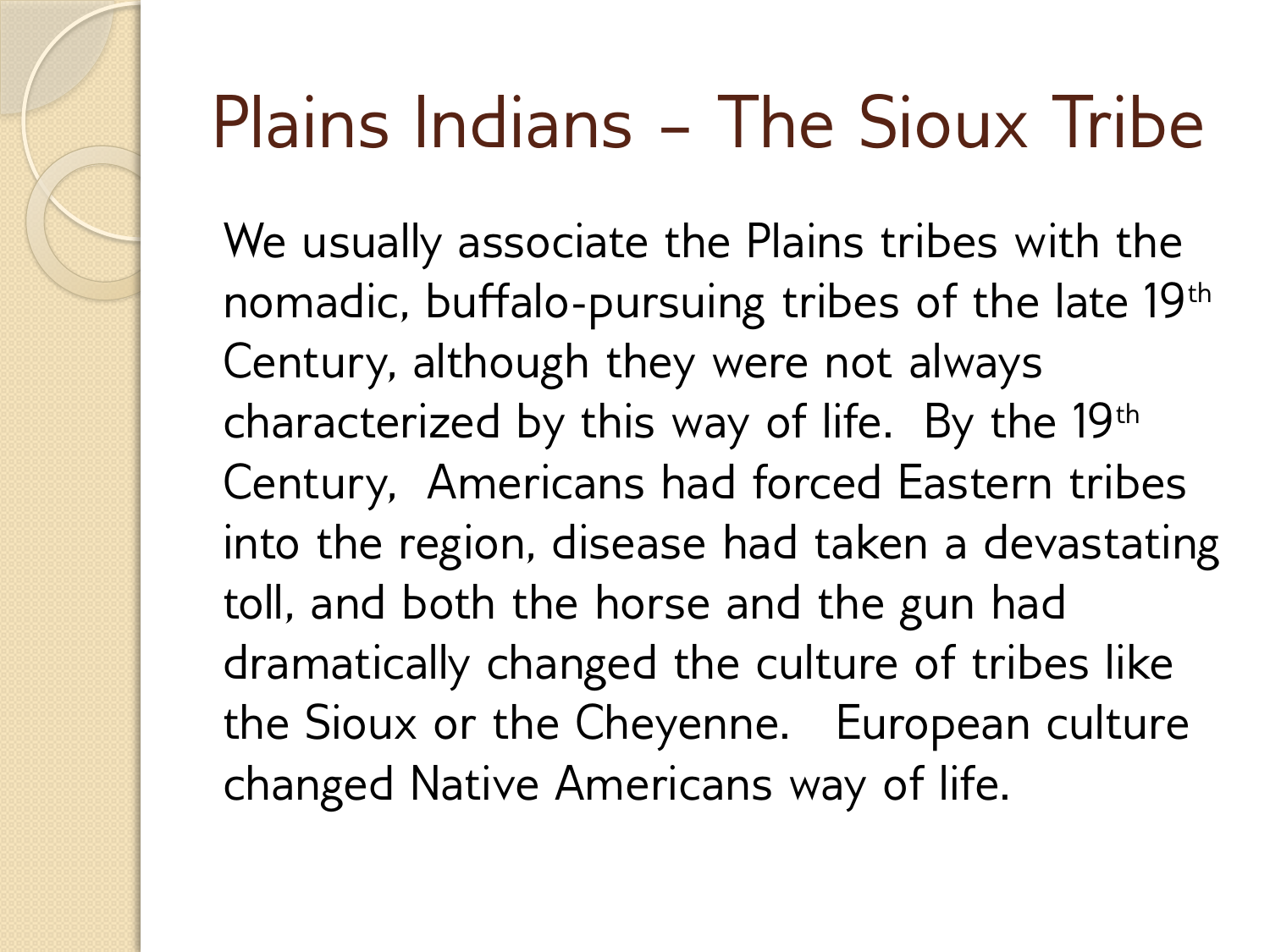

# Plains Indians – The Sioux Tribe
We usually associate the Plains tribes with the nomadic, buffalo-pursuing tribes of the late 19th Century, although they were not always characterized by this way of life.  By the 19th Century,  Americans had forced Eastern tribes into the region, disease had taken a devastating toll, and both the horse and the gun had dramatically changed the culture of tribes like the Sioux or the Cheyenne.   European culture changed Native Americans way of life.